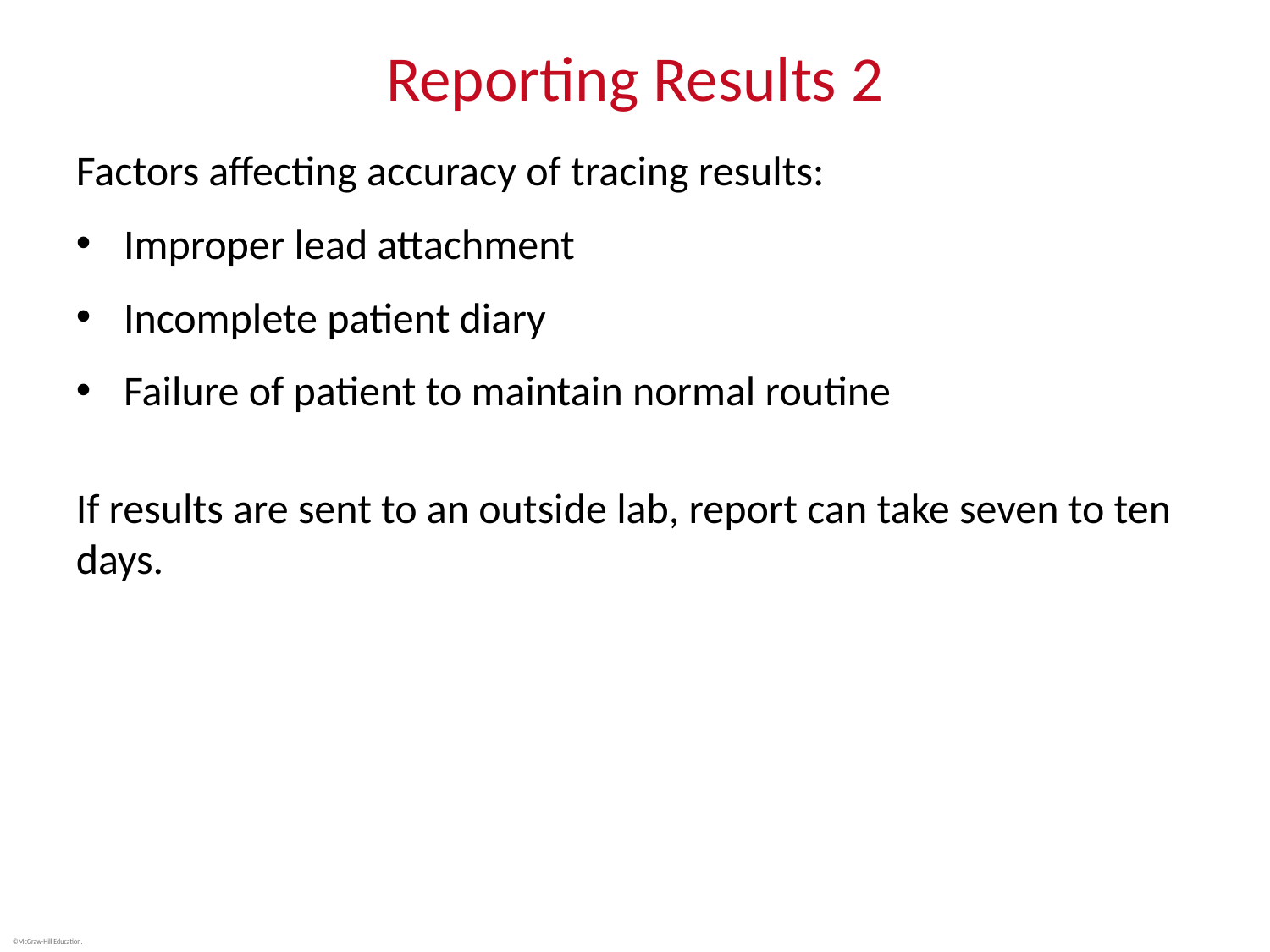

# Reporting Results 2
Factors affecting accuracy of tracing results:
Improper lead attachment
Incomplete patient diary
Failure of patient to maintain normal routine
If results are sent to an outside lab, report can take seven to ten days.